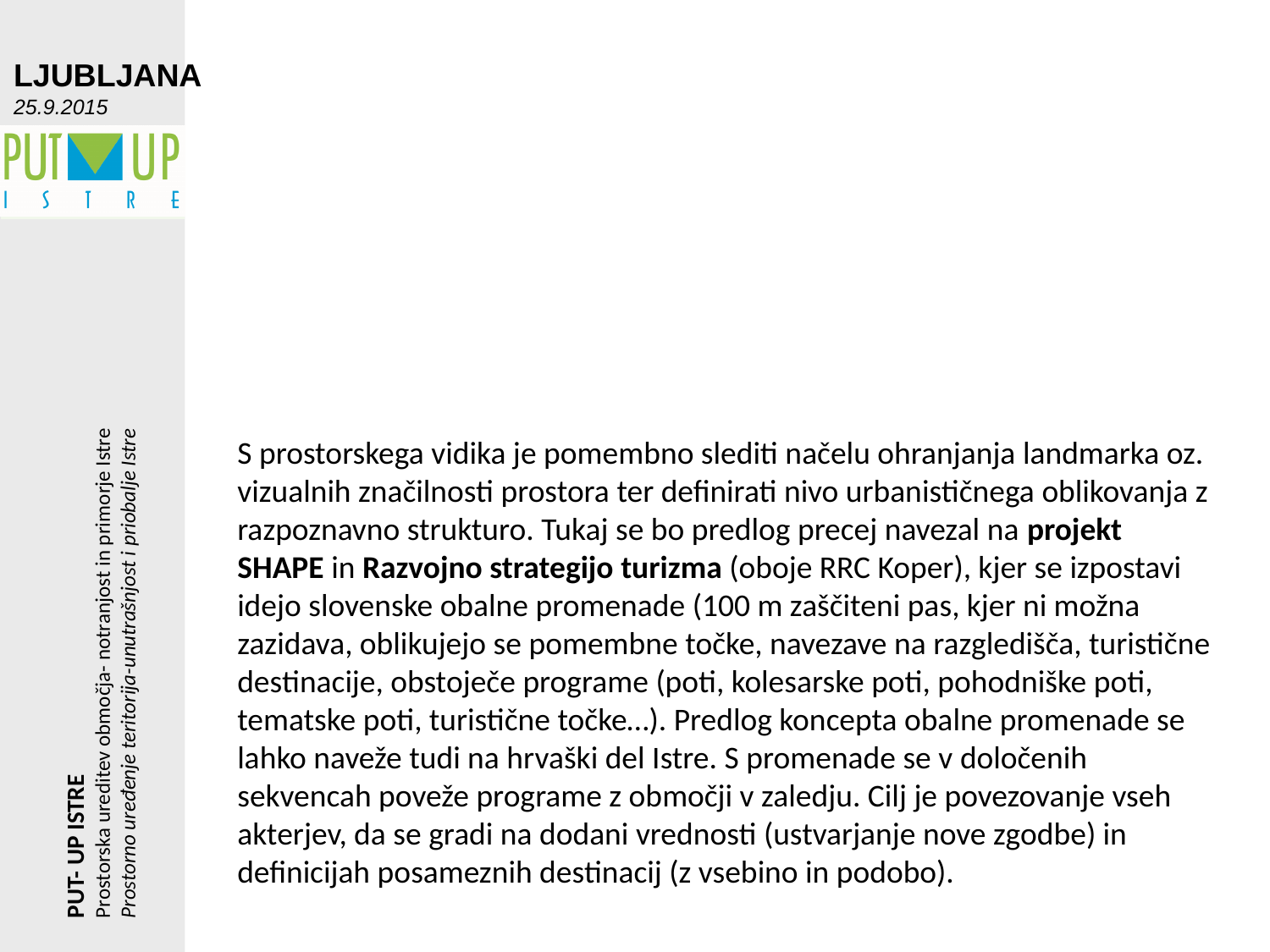

#
S prostorskega vidika je pomembno slediti načelu ohranjanja landmarka oz. vizualnih značilnosti prostora ter definirati nivo urbanističnega oblikovanja z razpoznavno strukturo. Tukaj se bo predlog precej navezal na projekt SHAPE in Razvojno strategijo turizma (oboje RRC Koper), kjer se izpostavi idejo slovenske obalne promenade (100 m zaščiteni pas, kjer ni možna zazidava, oblikujejo se pomembne točke, navezave na razgledišča, turistične destinacije, obstoječe programe (poti, kolesarske poti, pohodniške poti, tematske poti, turistične točke…). Predlog koncepta obalne promenade se lahko naveže tudi na hrvaški del Istre. S promenade se v določenih sekvencah poveže programe z območji v zaledju. Cilj je povezovanje vseh akterjev, da se gradi na dodani vrednosti (ustvarjanje nove zgodbe) in definicijah posameznih destinacij (z vsebino in podobo).